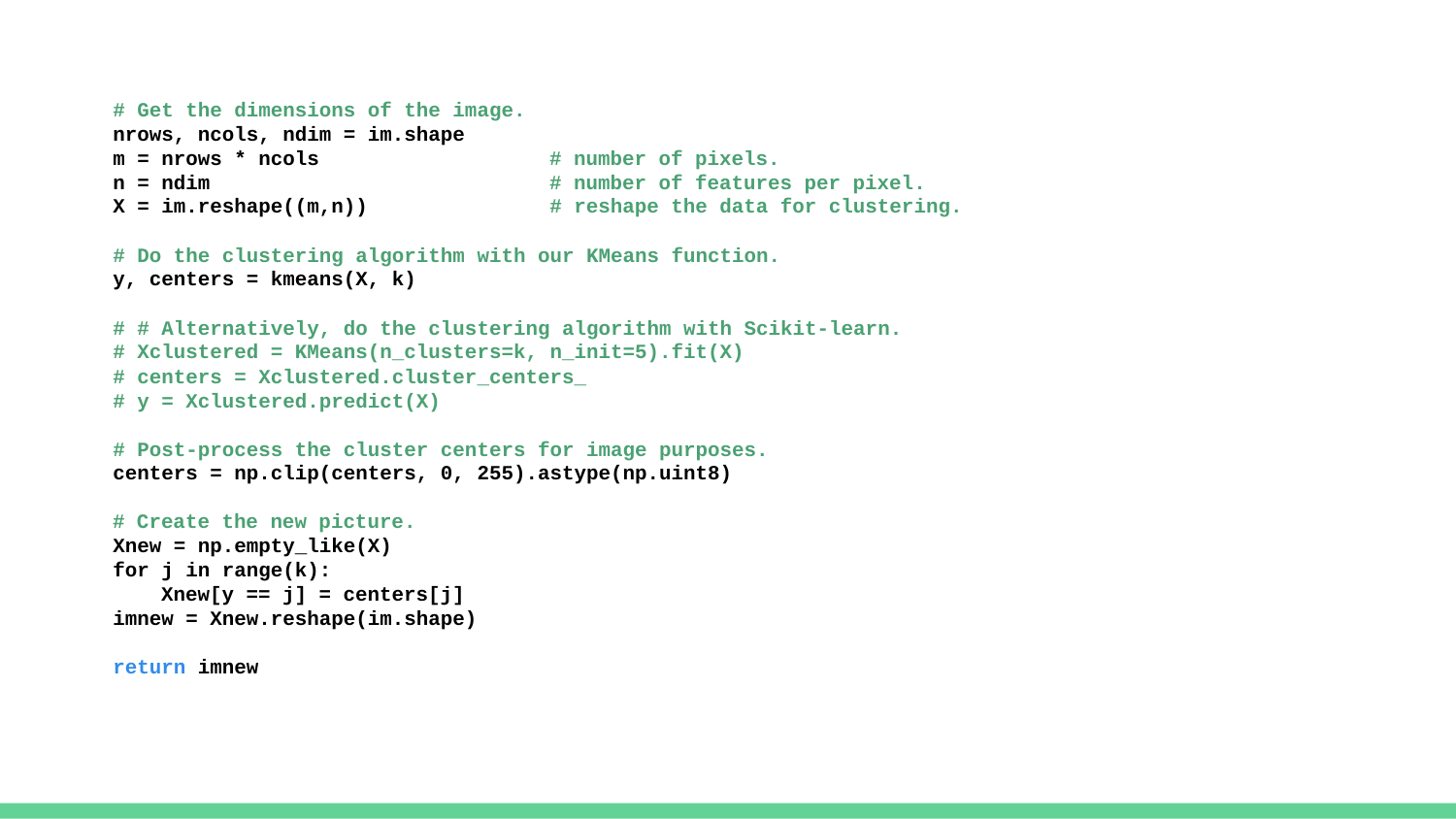

# Get the dimensions of the image.
    nrows, ncols, ndim = im.shape
    m = nrows * ncols                   # number of pixels.
    n = ndim                            # number of features per pixel.
    X = im.reshape((m,n))               # reshape the data for clustering.

    # Do the clustering algorithm with our KMeans function.
    y, centers = kmeans(X, k)

    # # Alternatively, do the clustering algorithm with Scikit-learn.
    # Xclustered = KMeans(n_clusters=k, n_init=5).fit(X)
    # centers = Xclustered.cluster_centers_
    # y = Xclustered.predict(X)

    # Post-process the cluster centers for image purposes.
    centers = np.clip(centers, 0, 255).astype(np.uint8)

    # Create the new picture.
    Xnew = np.empty_like(X)
    for j in range(k):
        Xnew[y == j] = centers[j]
    imnew = Xnew.reshape(im.shape)

    return imnew